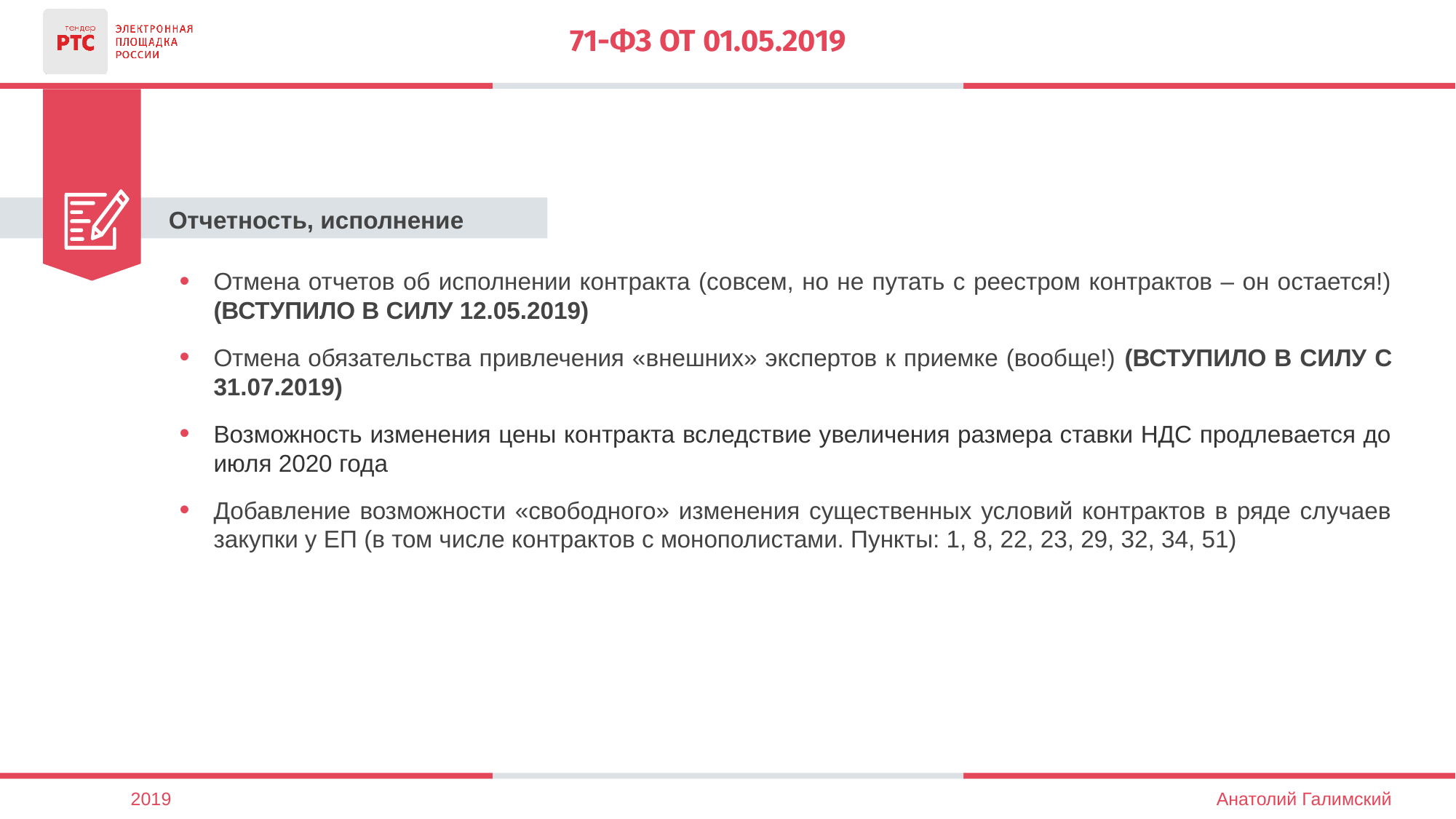

# 71-ФЗ от 01.05.2019

Отчетность, исполнение
Отмена отчетов об исполнении контракта (совсем, но не путать с реестром контрактов – он остается!) (ВСТУПИЛО В СИЛУ 12.05.2019)
Отмена обязательства привлечения «внешних» экспертов к приемке (вообще!) (ВСТУПИЛО В СИЛУ С 31.07.2019)
Возможность изменения цены контракта вследствие увеличения размера ставки НДС продлевается до июля 2020 года
Добавление возможности «свободного» изменения существенных условий контрактов в ряде случаев закупки у ЕП (в том числе контрактов с монополистами. Пункты: 1, 8, 22, 23, 29, 32, 34, 51)

2019
Анатолий Галимский